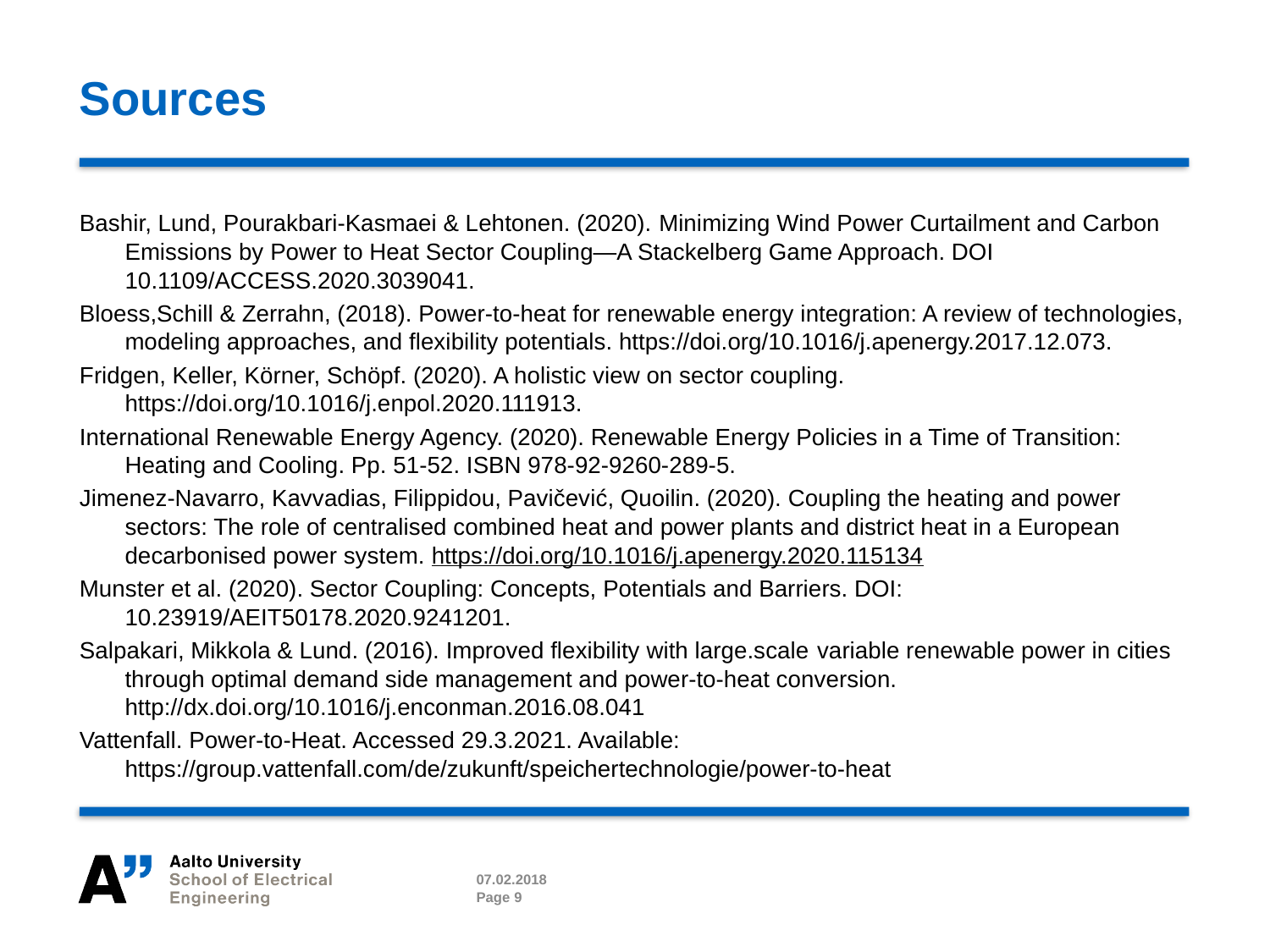

# Sources
Bashir, Lund, Pourakbari-Kasmaei & Lehtonen. (2020). Minimizing Wind Power Curtailment and Carbon Emissions by Power to Heat Sector Coupling—A Stackelberg Game Approach. DOI  10.1109/ACCESS.2020.3039041.
Bloess,Schill & Zerrahn, (2018). Power-to-heat for renewable energy integration: A review of technologies, modeling approaches, and flexibility potentials. https://doi.org/10.1016/j.apenergy.2017.12.073.
Fridgen, Keller, Körner, Schöpf. (2020). A holistic view on sector coupling. https://doi.org/10.1016/j.enpol.2020.111913.
International Renewable Energy Agency. (2020). Renewable Energy Policies in a Time of Transition: Heating and Cooling. Pp. 51-52. ISBN 978-92-9260-289-5.
Jimenez-Navarro, Kavvadias, Filippidou, Pavičević, Quoilin. (2020). Coupling the heating and power sectors: The role of centralised combined heat and power plants and district heat in a European decarbonised power system. https://doi.org/10.1016/j.apenergy.2020.115134
Munster et al. (2020). Sector Coupling: Concepts, Potentials and Barriers. DOI: 10.23919/AEIT50178.2020.9241201.
Salpakari, Mikkola & Lund. (2016). Improved flexibility with large.scale variable renewable power in cities through optimal demand side management and power-to-heat conversion. http://dx.doi.org/10.1016/j.enconman.2016.08.041
Vattenfall. Power-to-Heat. Accessed 29.3.2021. Available: https://group.vattenfall.com/de/zukunft/speichertechnologie/power-to-heat

07.02.2018
Page 9